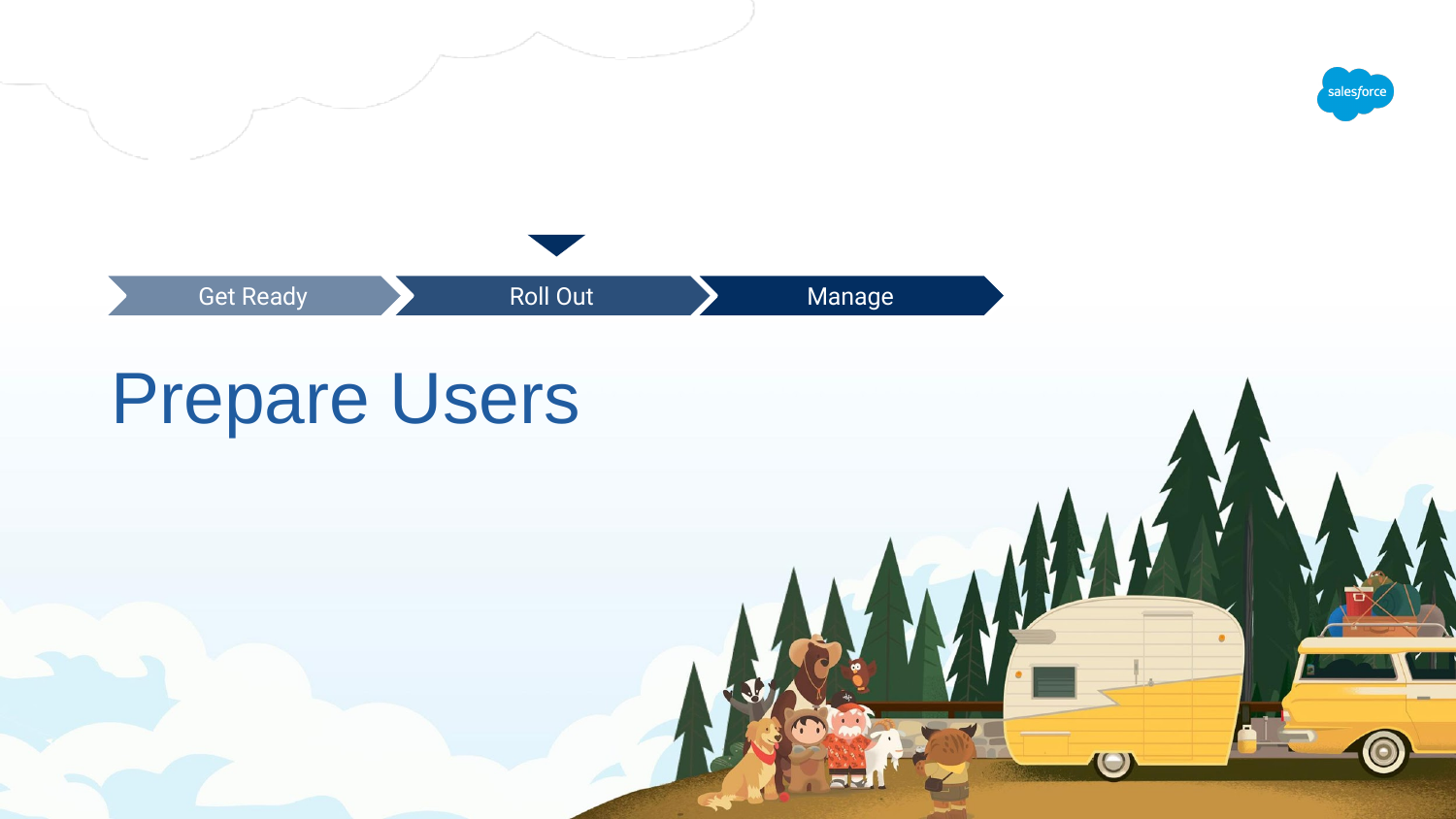

Get Ready
Roll Out
Manage
# Prepare Users